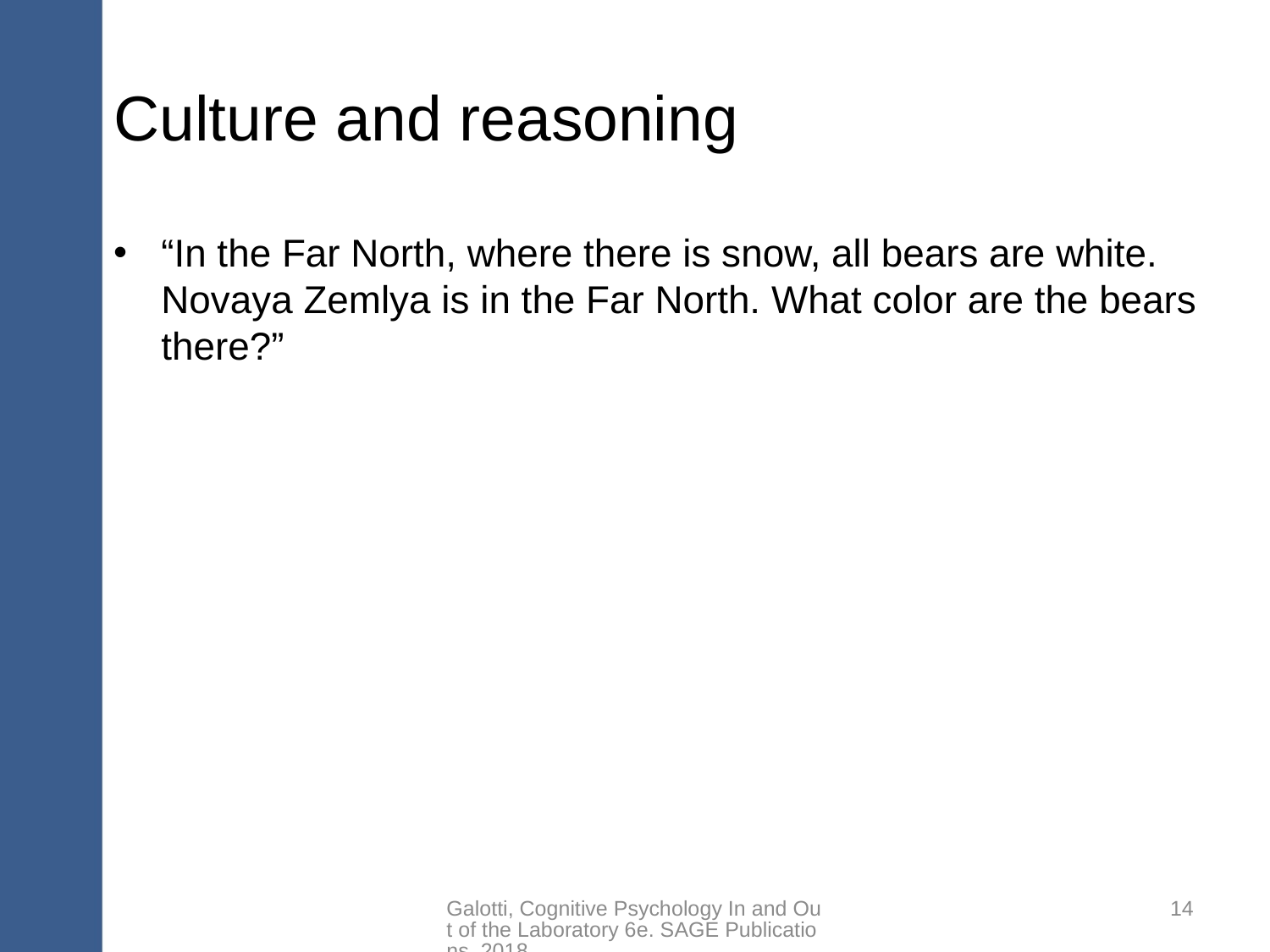

# Culture and reasoning
“In the Far North, where there is snow, all bears are white. Novaya Zemlya is in the Far North. What color are the bears there?”

Galotti, Cognitive Psychology In and Out of the Laboratory 6e. SAGE Publications, 2018.
14